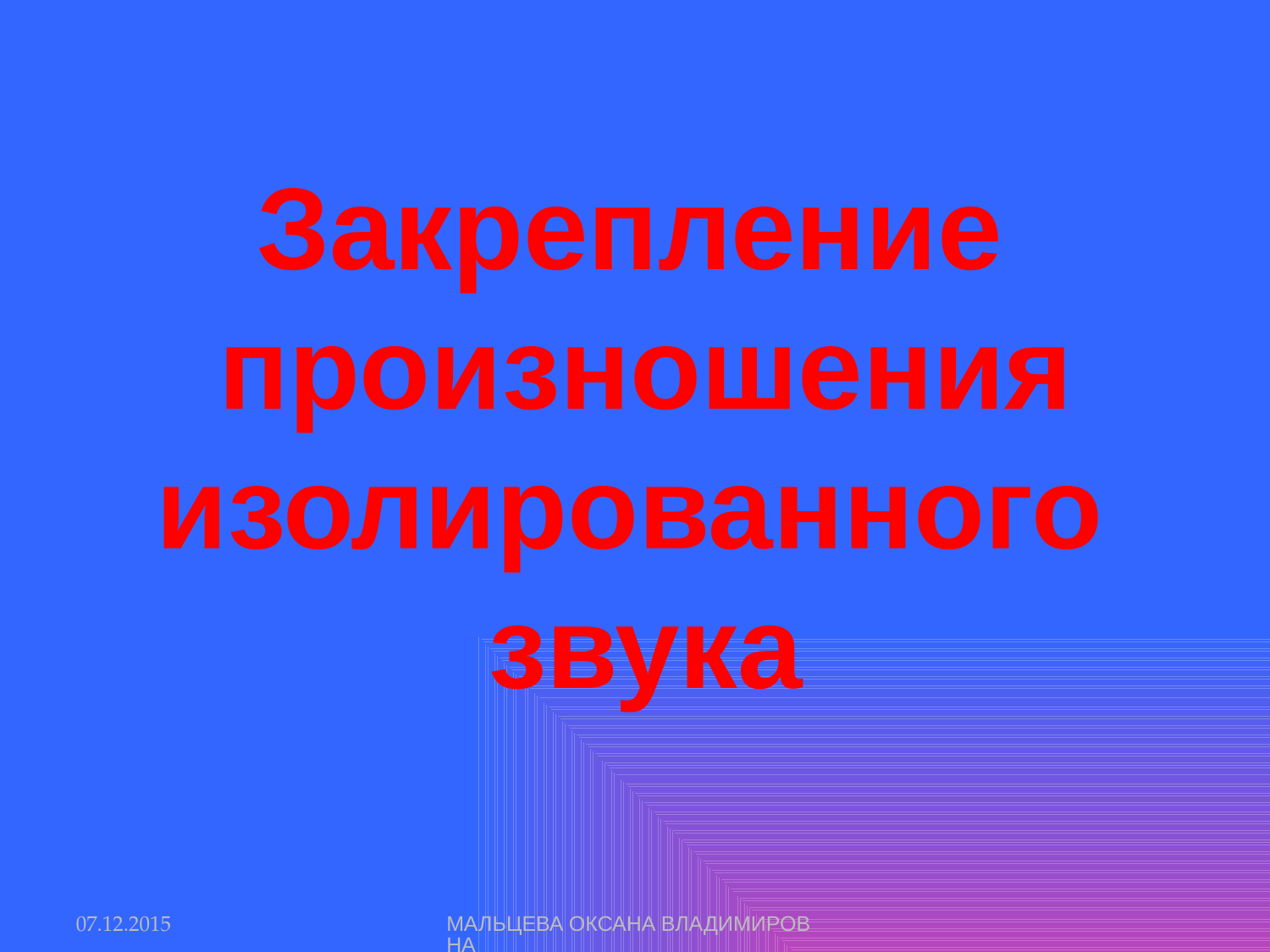

# Закрепление произношения изолированного звука
07.12.2015
МАЛЬЦЕВА ОКСАНА ВЛАДИМИРОВНА